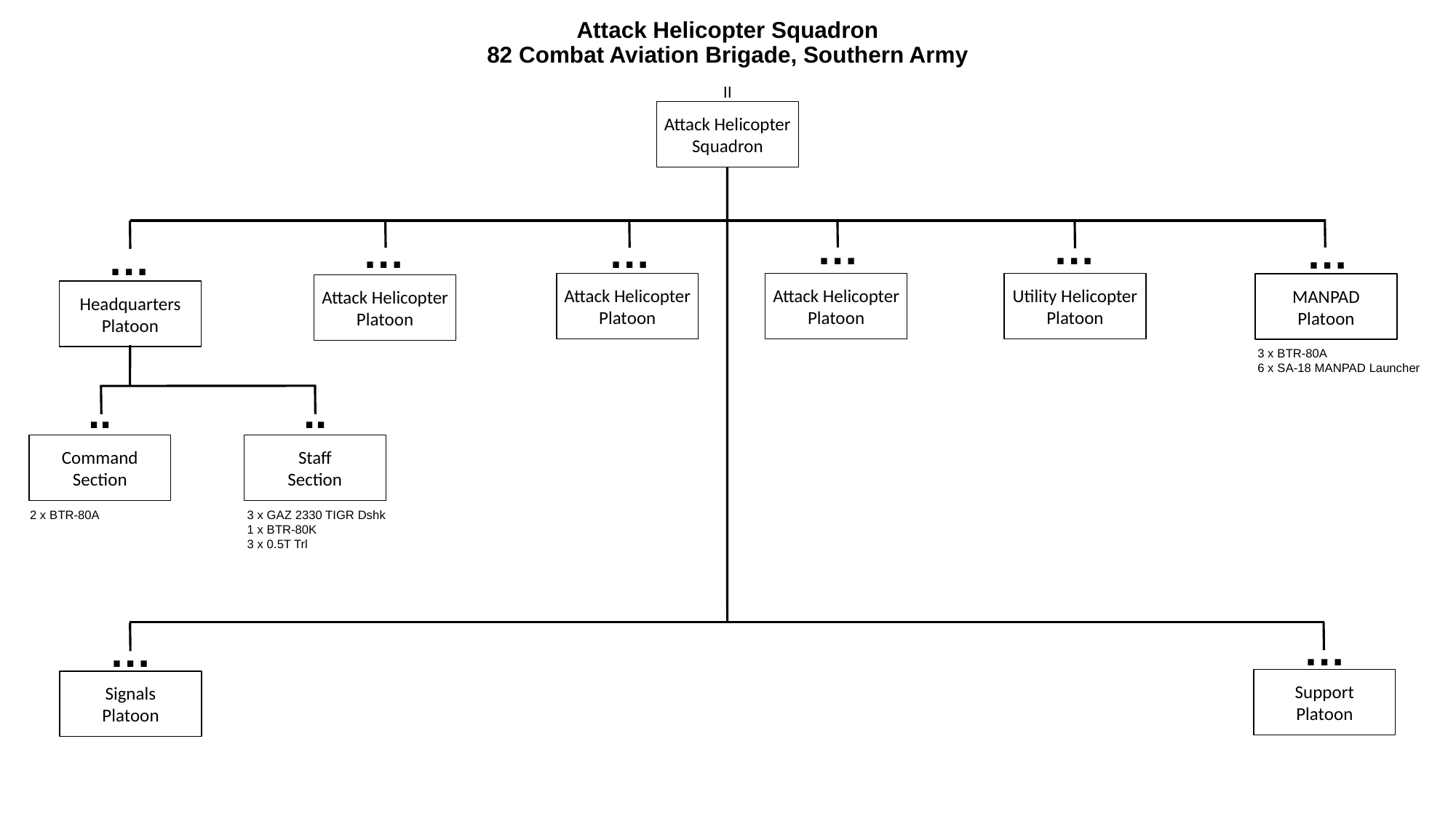

# Attack Helicopter Squadron 82 Combat Aviation Brigade, Southern Army
II
Attack Helicopter Squadron
…
…
…
…
…
…
Attack Helicopter Platoon
Attack Helicopter Platoon
Utility Helicopter Platoon
MANPAD
Platoon
Attack Helicopter Platoon
Headquarters
Platoon
3 x BTR-80A
6 x SA-18 MANPAD Launcher
..
..
Command
Section
Staff
Section
2 x BTR-80A
3 x GAZ 2330 TIGR Dshk
1 x BTR-80K
3 x 0.5T Trl
…
…
Support
Platoon
Signals
Platoon